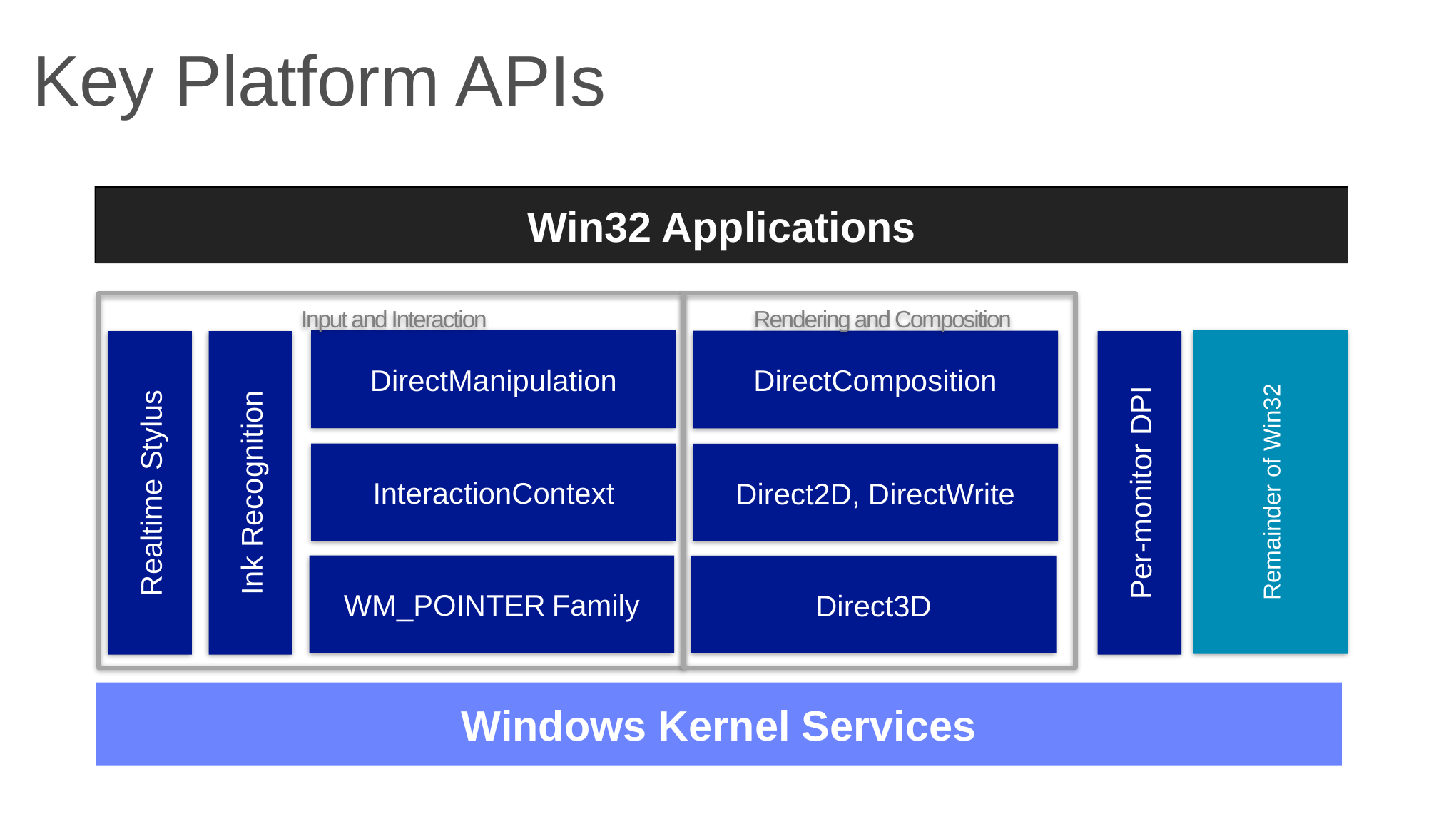

# Key Platform APIs
Desktop Applications
Win32 Applications
Input and Interaction
Rendering and Composition
DirectManipulation
DirectComposition
Remainder of Win32
InteractionContext
Direct2D, DirectWrite
Realtime Stylus
Ink Recognition
Per-monitor DPI
WM_POINTER Family
Direct3D
Windows Kernel Services